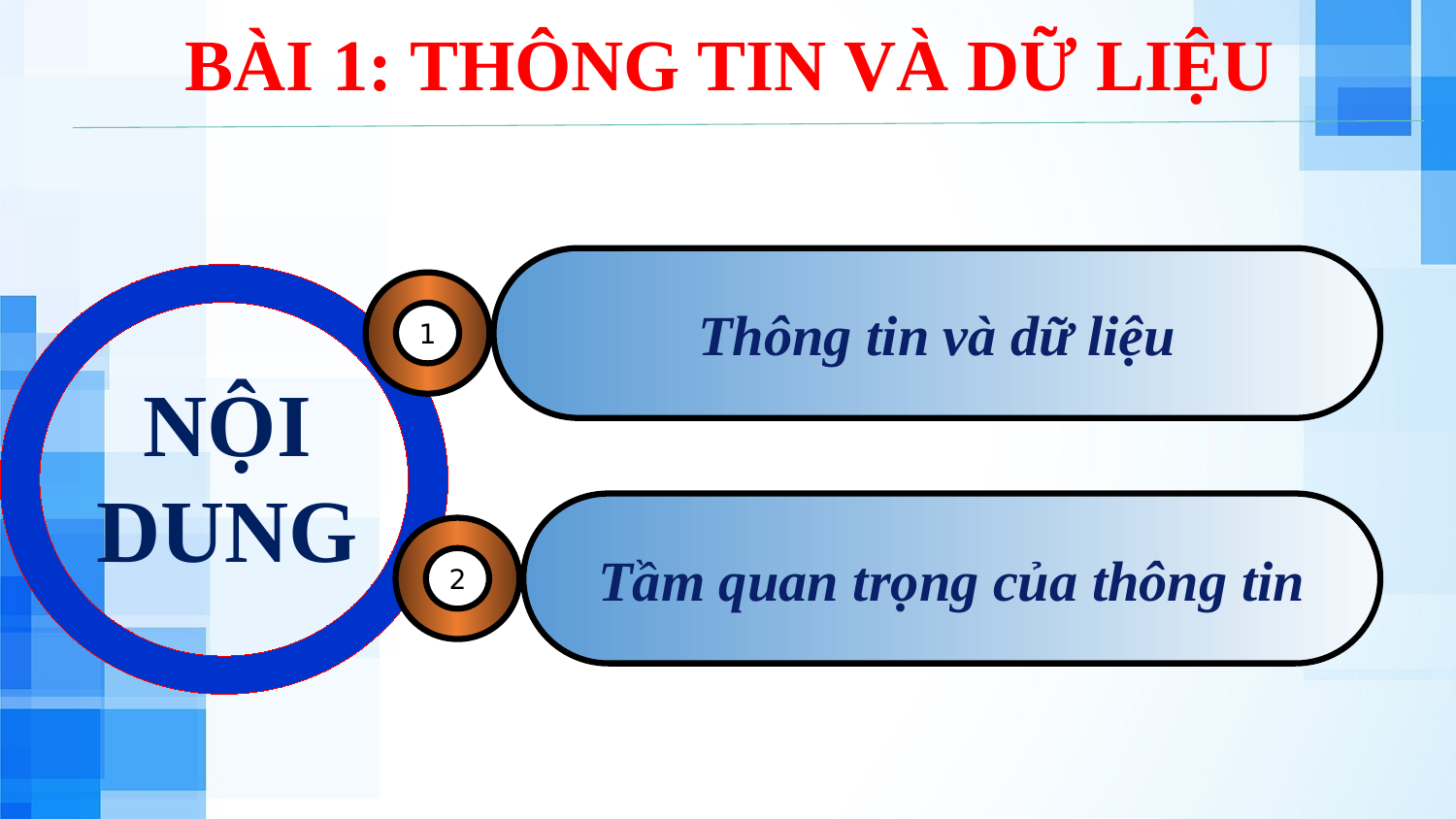

BÀI 1: THÔNG TIN VÀ DỮ LIỆU
Thông tin và dữ liệu

1
NỘI DUNG
Tầm quan trọng của thông tin
2